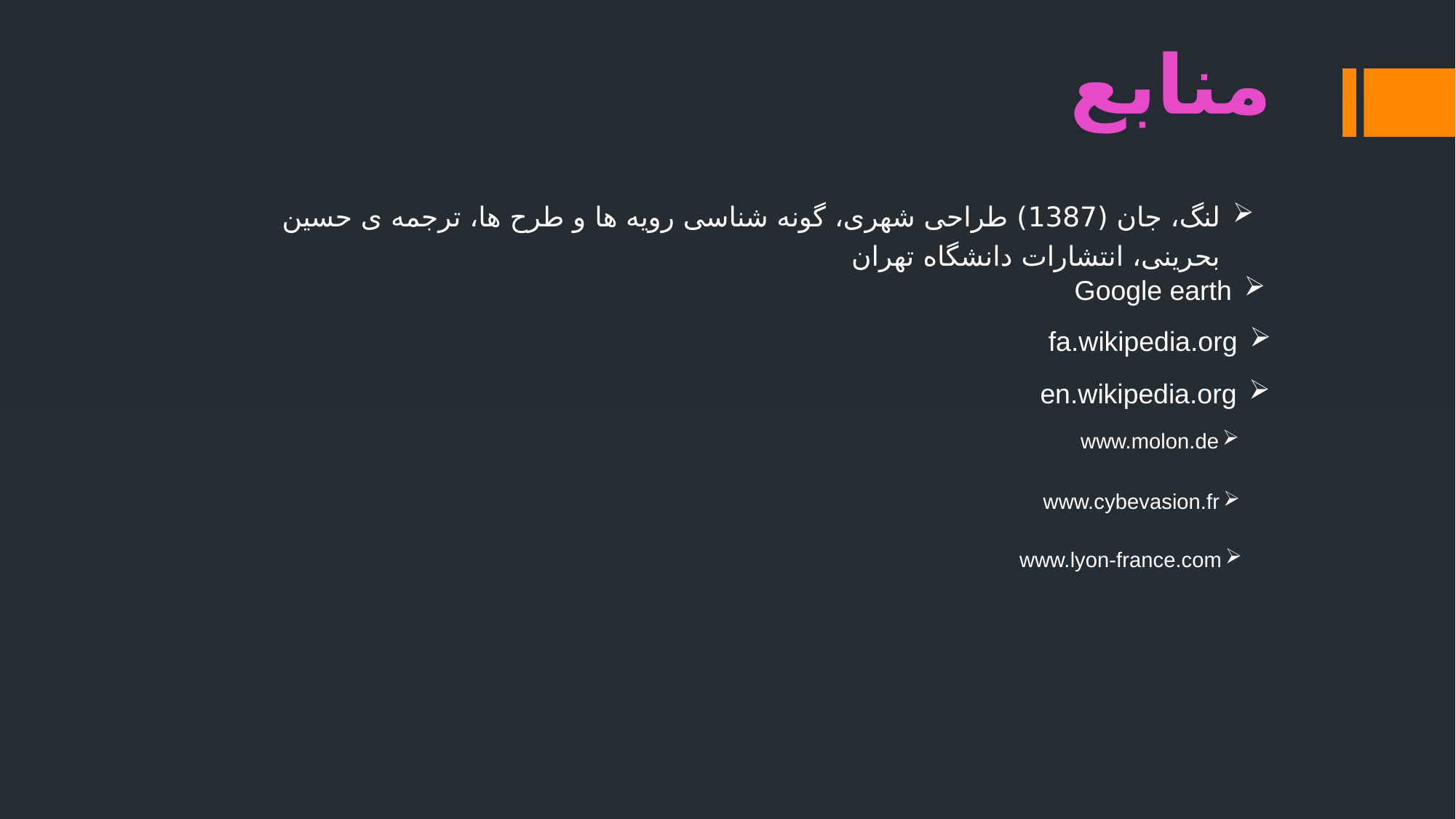

منابع
لنگ، جان (1387) طراحی شهری، گونه شناسی رویه ها و طرح ها، ترجمه ی حسین بحرینی، انتشارات دانشگاه تهران
Google earth
fa.wikipedia.org
en.wikipedia.org
www.molon.de
www.cybevasion.fr
www.lyon-france.com